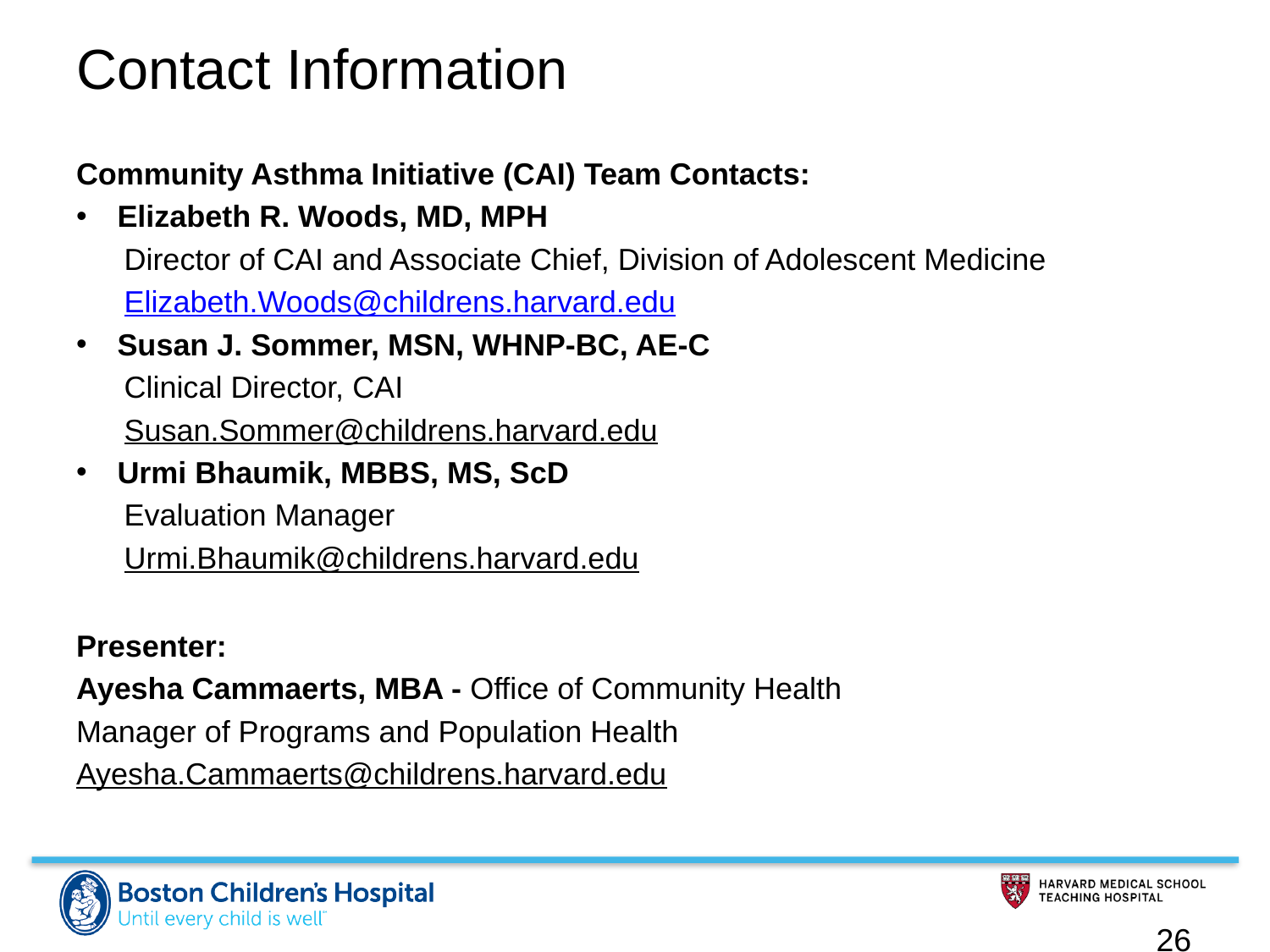

Contact Information
Community Asthma Initiative (CAI) Team Contacts:
Elizabeth R. Woods, MD, MPH
Director of CAI and Associate Chief, Division of Adolescent Medicine
Elizabeth.Woods@childrens.harvard.edu
Susan J. Sommer, MSN, WHNP-BC, AE-C
Clinical Director, CAI
Susan.Sommer@childrens.harvard.edu
Urmi Bhaumik, MBBS, MS, ScD
Evaluation Manager
Urmi.Bhaumik@childrens.harvard.edu

Presenter:
Ayesha Cammaerts, MBA - Office of Community Health
Manager of Programs and Population Health
Ayesha.Cammaerts@childrens.harvard.edu

26